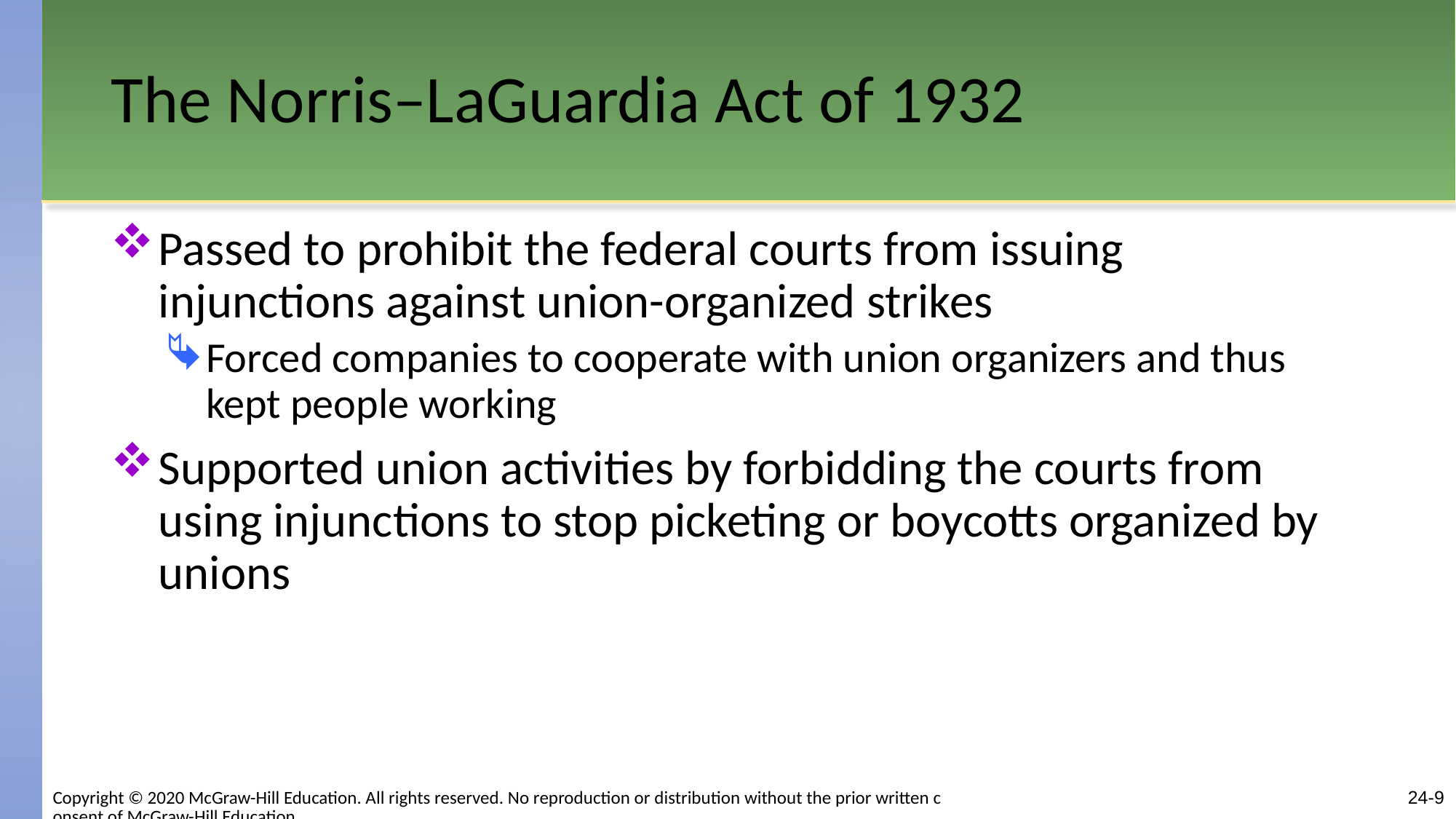

# The Norris–LaGuardia Act of 1932
Passed to prohibit the federal courts from issuing injunctions against union-organized strikes
Forced companies to cooperate with union organizers and thus kept people working
Supported union activities by forbidding the courts from using injunctions to stop picketing or boycotts organized by unions
Copyright © 2020 McGraw-Hill Education. All rights reserved. No reproduction or distribution without the prior written consent of McGraw-Hill Education.
24-9